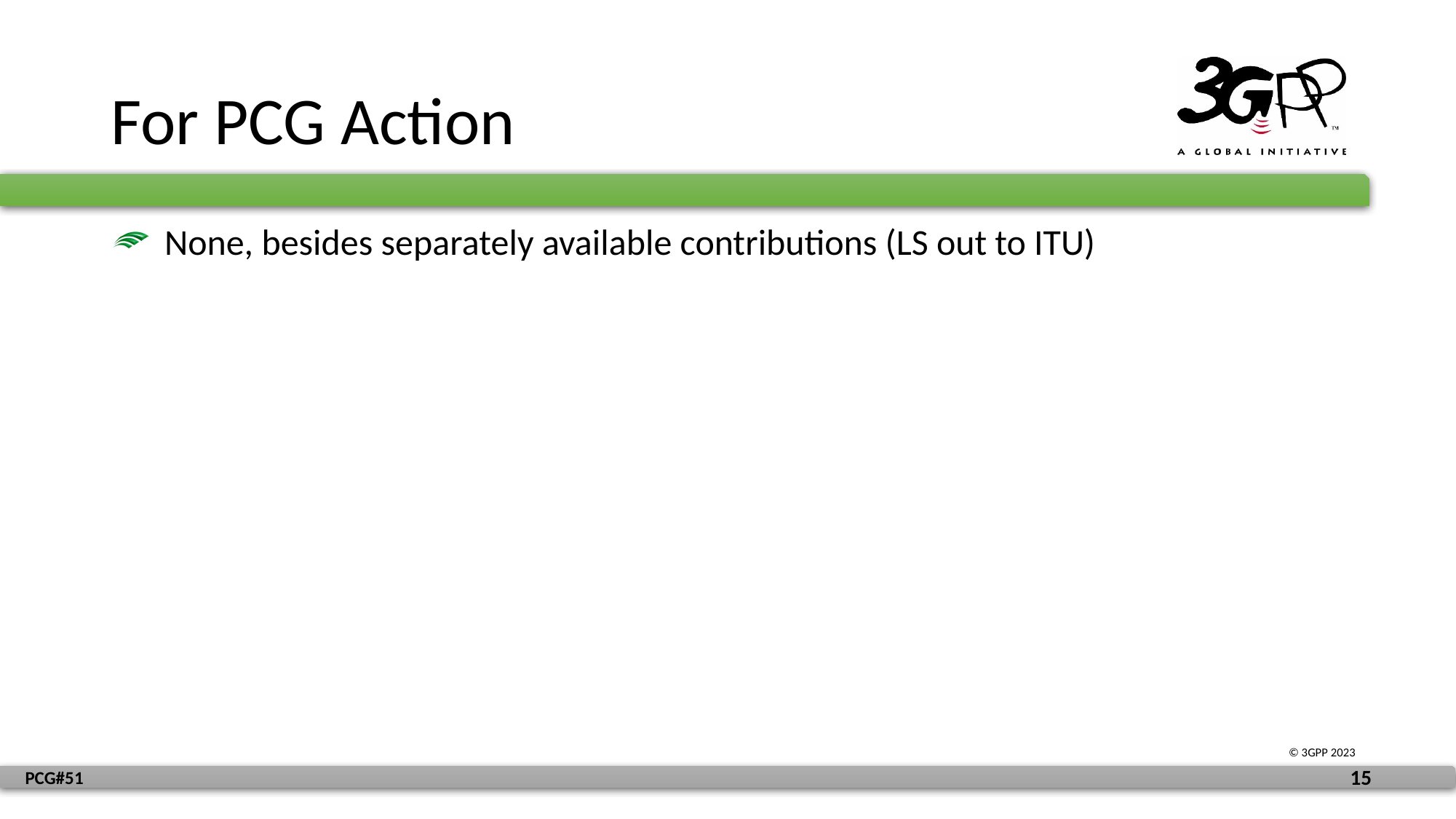

# For PCG Action
None, besides separately available contributions (LS out to ITU)